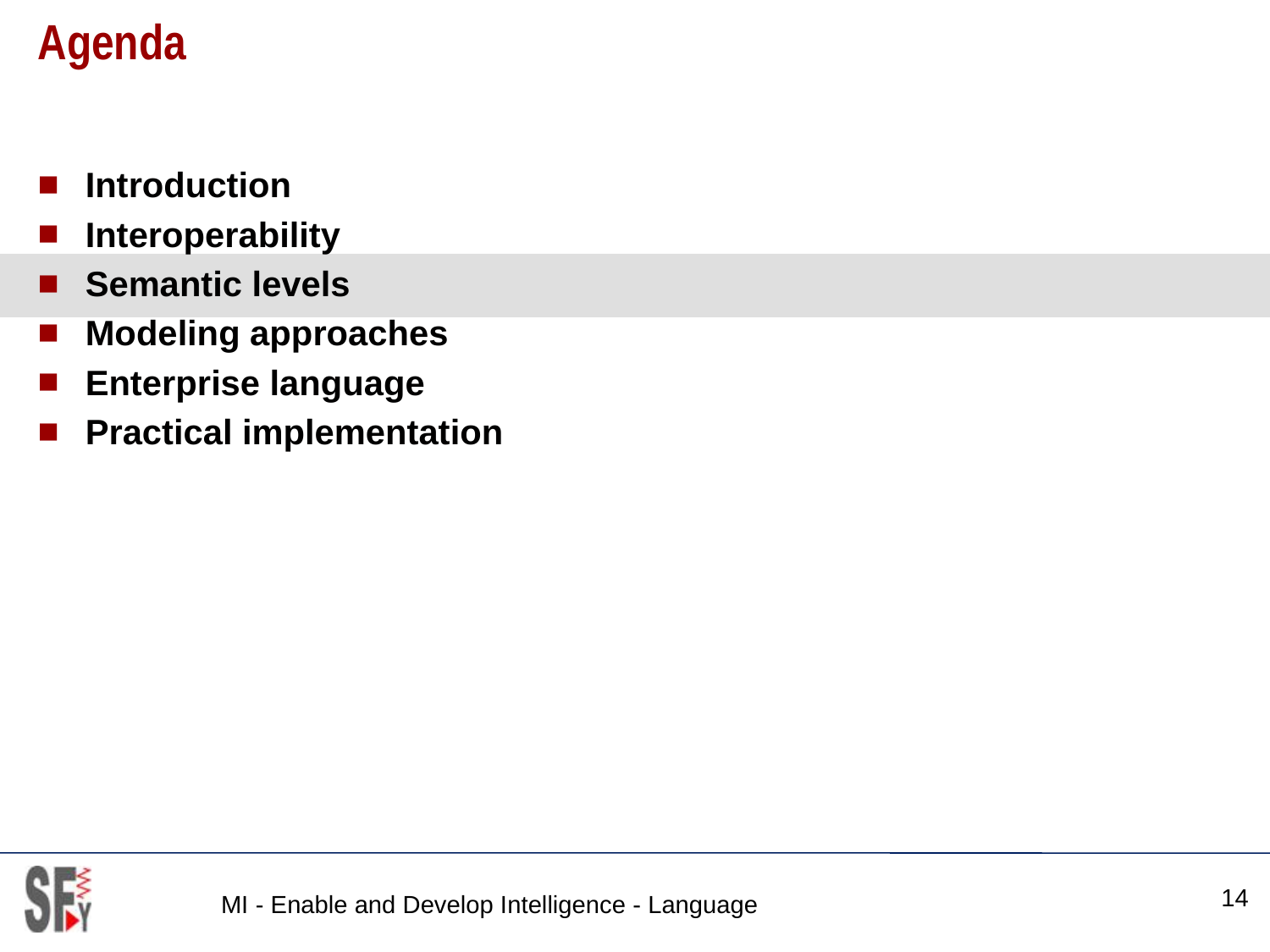

# Agenda
Introduction
Interoperability
Semantic levels
Modeling approaches
Enterprise language
Practical implementation

14
MI - Enable and Develop Intelligence - Language